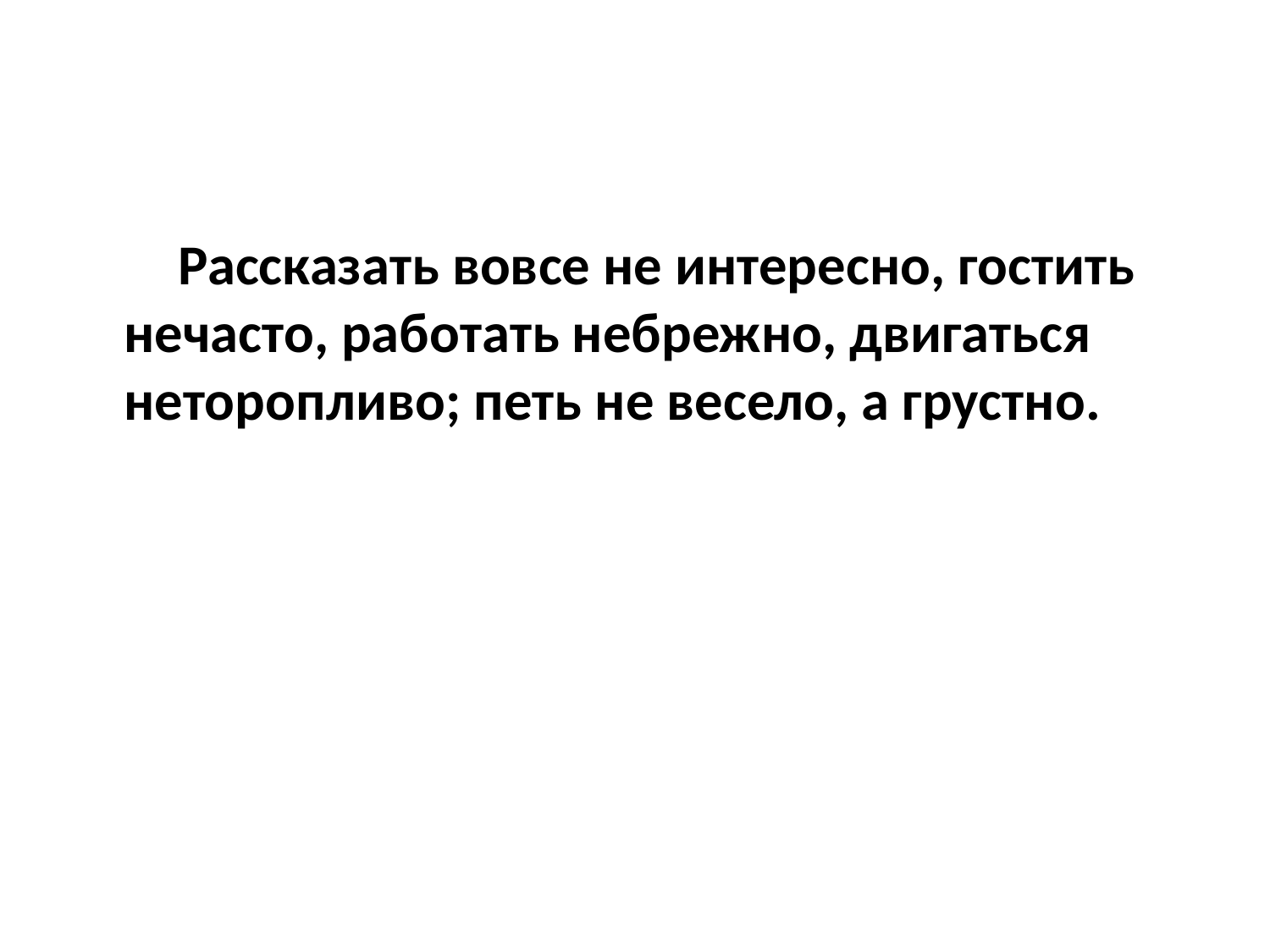

#
        Рассказать вовсе не интересно, гостить нечасто, работать небрежно, двигаться неторопливо; петь не весело, а грустно.